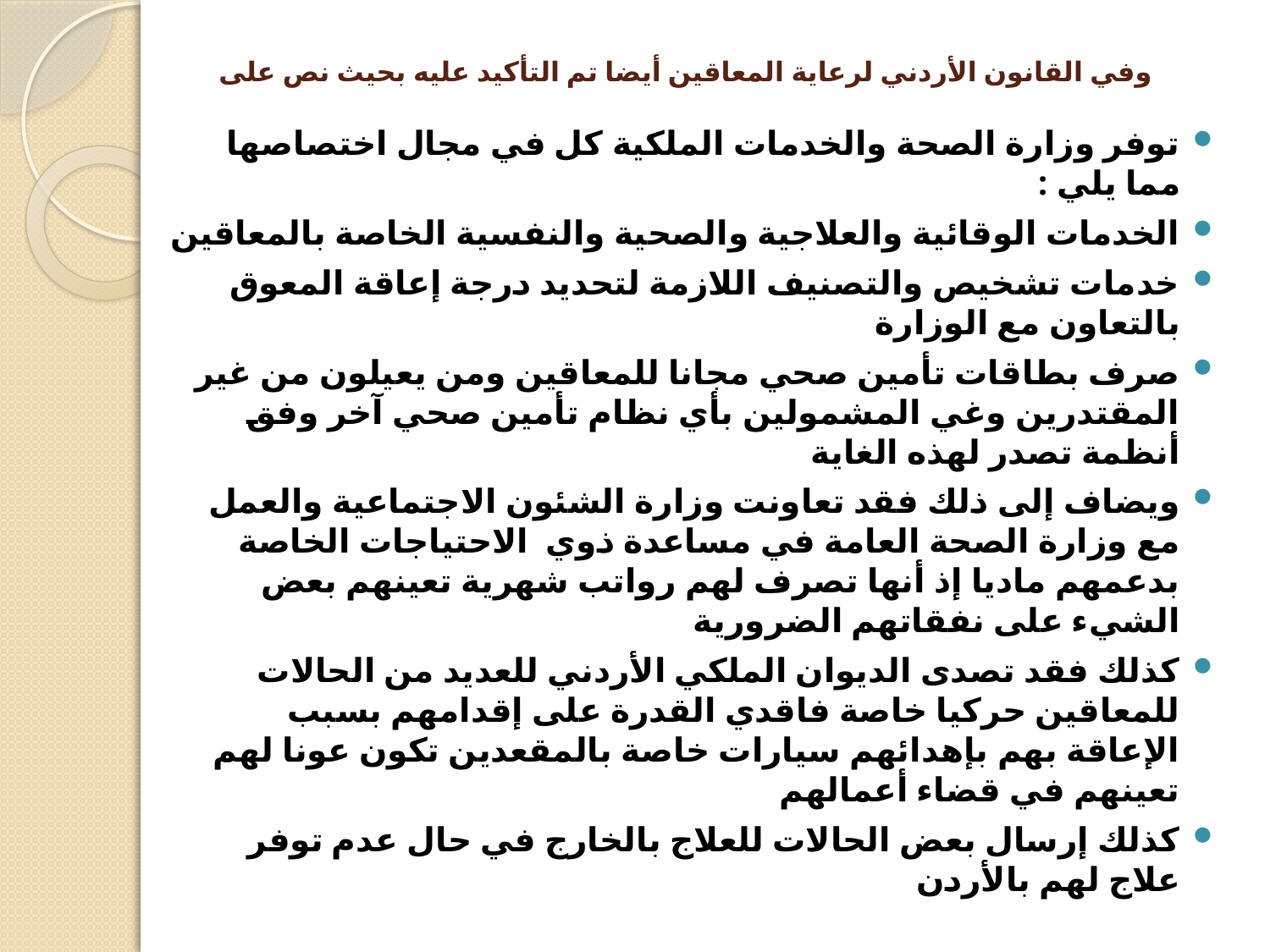

# وفي القانون الأردني لرعاية المعاقين أيضا تم التأكيد عليه بحيث نص على
توفر وزارة الصحة والخدمات الملكية كل في مجال اختصاصها مما يلي :
الخدمات الوقائية والعلاجية والصحية والنفسية الخاصة بالمعاقين
خدمات تشخيص والتصنيف اللازمة لتحديد درجة إعاقة المعوق بالتعاون مع الوزارة
صرف بطاقات تأمين صحي مجانا للمعاقين ومن يعيلون من غير المقتدرين وغي المشمولين بأي نظام تأمين صحي آخر وفق أنظمة تصدر لهذه الغاية
ويضاف إلى ذلك فقد تعاونت وزارة الشئون الاجتماعية والعمل مع وزارة الصحة العامة في مساعدة ذوي  الاحتياجات الخاصة بدعمهم ماديا إذ أنها تصرف لهم رواتب شهرية تعينهم بعض الشيء على نفقاتهم الضرورية
كذلك فقد تصدى الديوان الملكي الأردني للعديد من الحالات للمعاقين حركيا خاصة فاقدي القدرة على إقدامهم بسبب الإعاقة بهم بإهدائهم سيارات خاصة بالمقعدين تكون عونا لهم تعينهم في قضاء أعمالهم
كذلك إرسال بعض الحالات للعلاج بالخارج في حال عدم توفر علاج لهم بالأردن